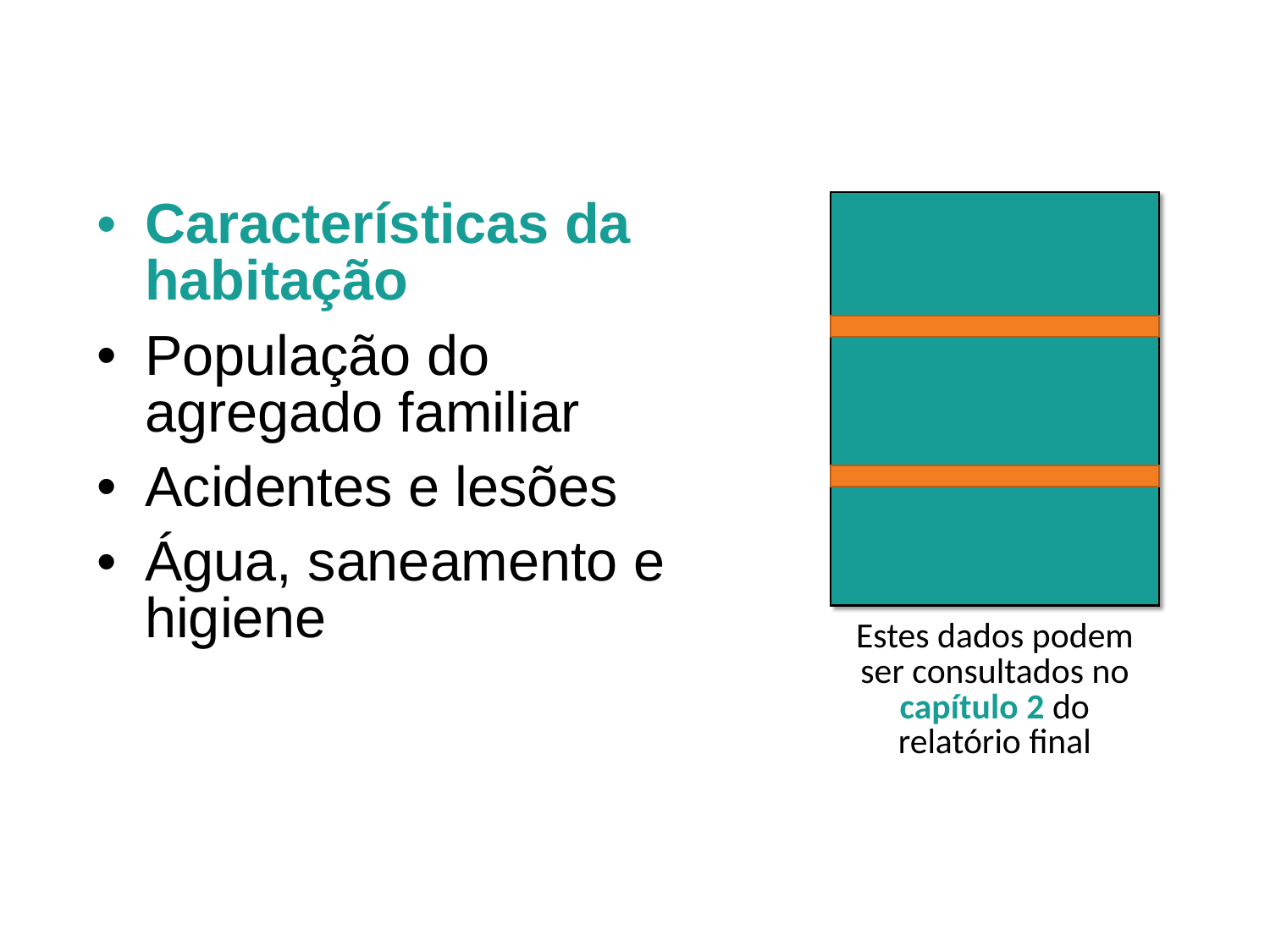

Características da habitação
População do agregado familiar
Acidentes e lesões
Água, saneamento e higiene

Estes dados podem ser consultados no capítulo 2 do relatório final